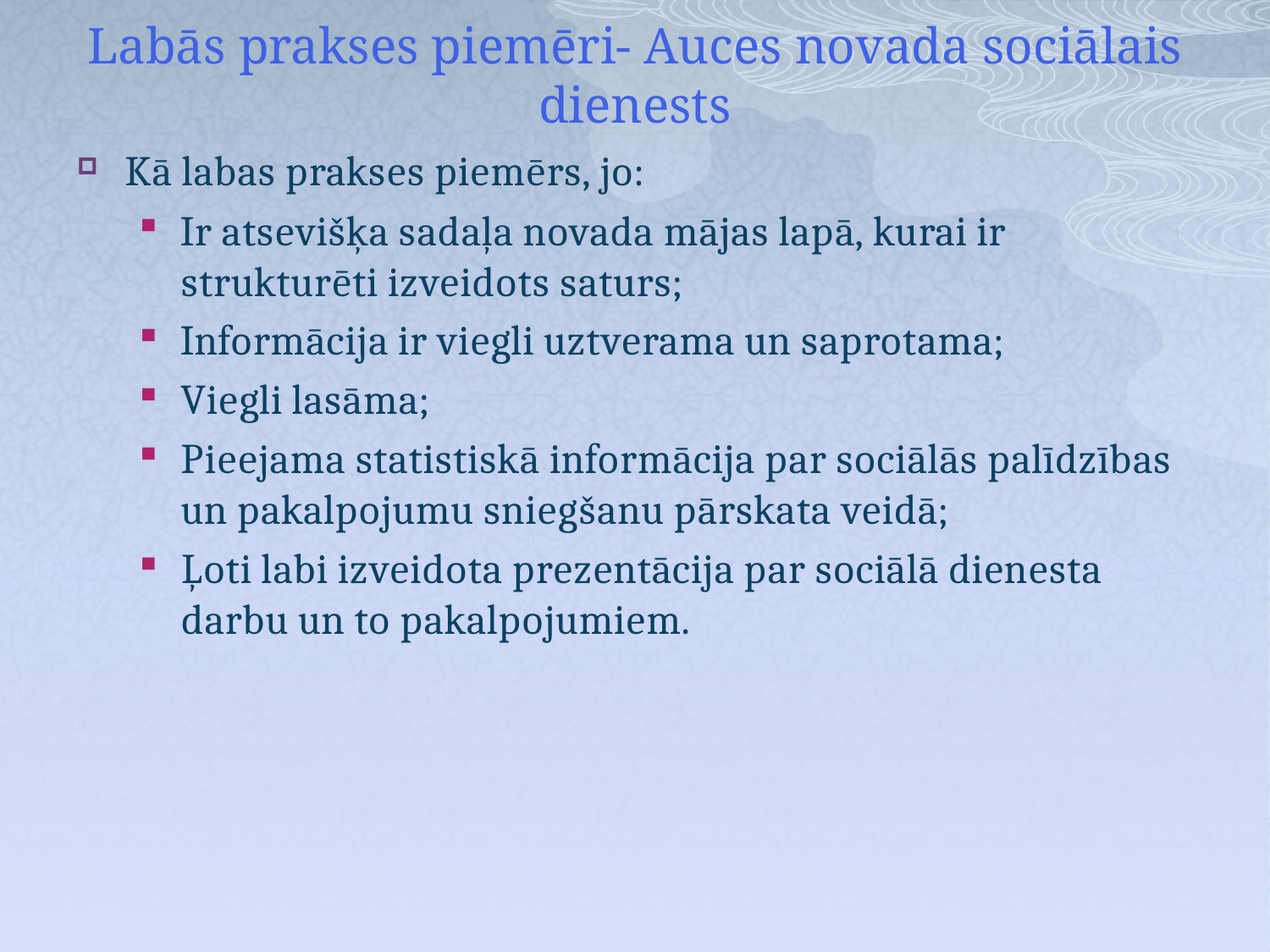

# Labās prakses piemēri- Auces novada sociālais dienests
Kā labas prakses piemērs, jo:
Ir atsevišķa sadaļa novada mājas lapā, kurai ir strukturēti izveidots saturs;
Informācija ir viegli uztverama un saprotama;
Viegli lasāma;
Pieejama statistiskā informācija par sociālās palīdzības un pakalpojumu sniegšanu pārskata veidā;
Ļoti labi izveidota prezentācija par sociālā dienesta darbu un to pakalpojumiem.